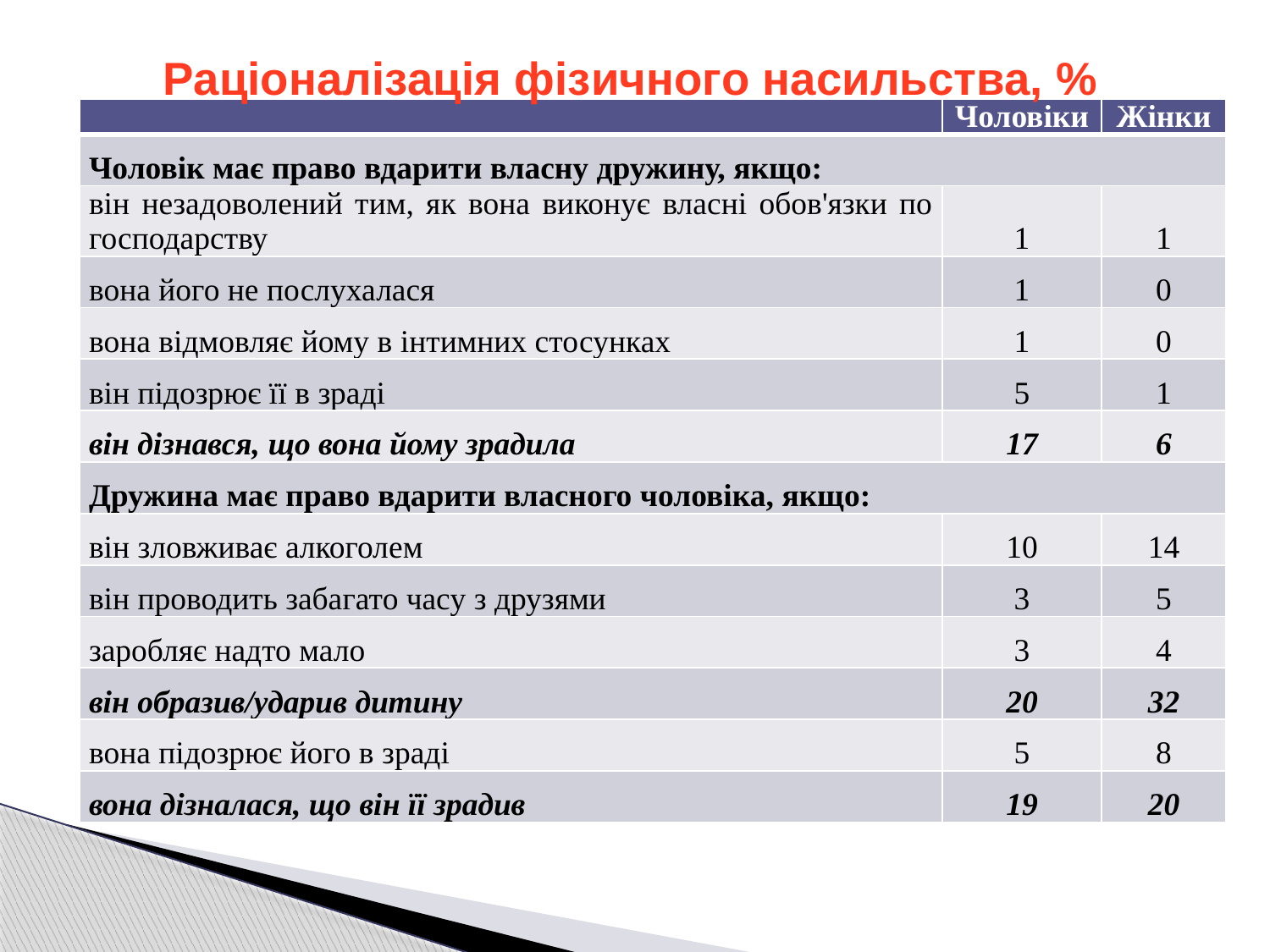

# Раціоналізація фізичного насильства, %
|  | Чоловіки | Жінки |
| --- | --- | --- |
| Чоловік має право вдарити власну дружину, якщо: |  |  |
| він незадоволений тим, як вона виконує власні обов'язки по господарству | 1 | 1 |
| вона його не послухалася | 1 | 0 |
| вона відмовляє йому в інтимних стосунках | 1 | 0 |
| він підозрює її в зраді | 5 | 1 |
| він дізнався, що вона йому зрадила | 17 | 6 |
| Дружина має право вдарити власного чоловіка, якщо: |  |  |
| він зловживає алкоголем | 10 | 14 |
| він проводить забагато часу з друзями | 3 | 5 |
| заробляє надто мало | 3 | 4 |
| він образив/ударив дитину | 20 | 32 |
| вона підозрює його в зраді | 5 | 8 |
| вона дізналася, що він її зрадив | 19 | 20 |